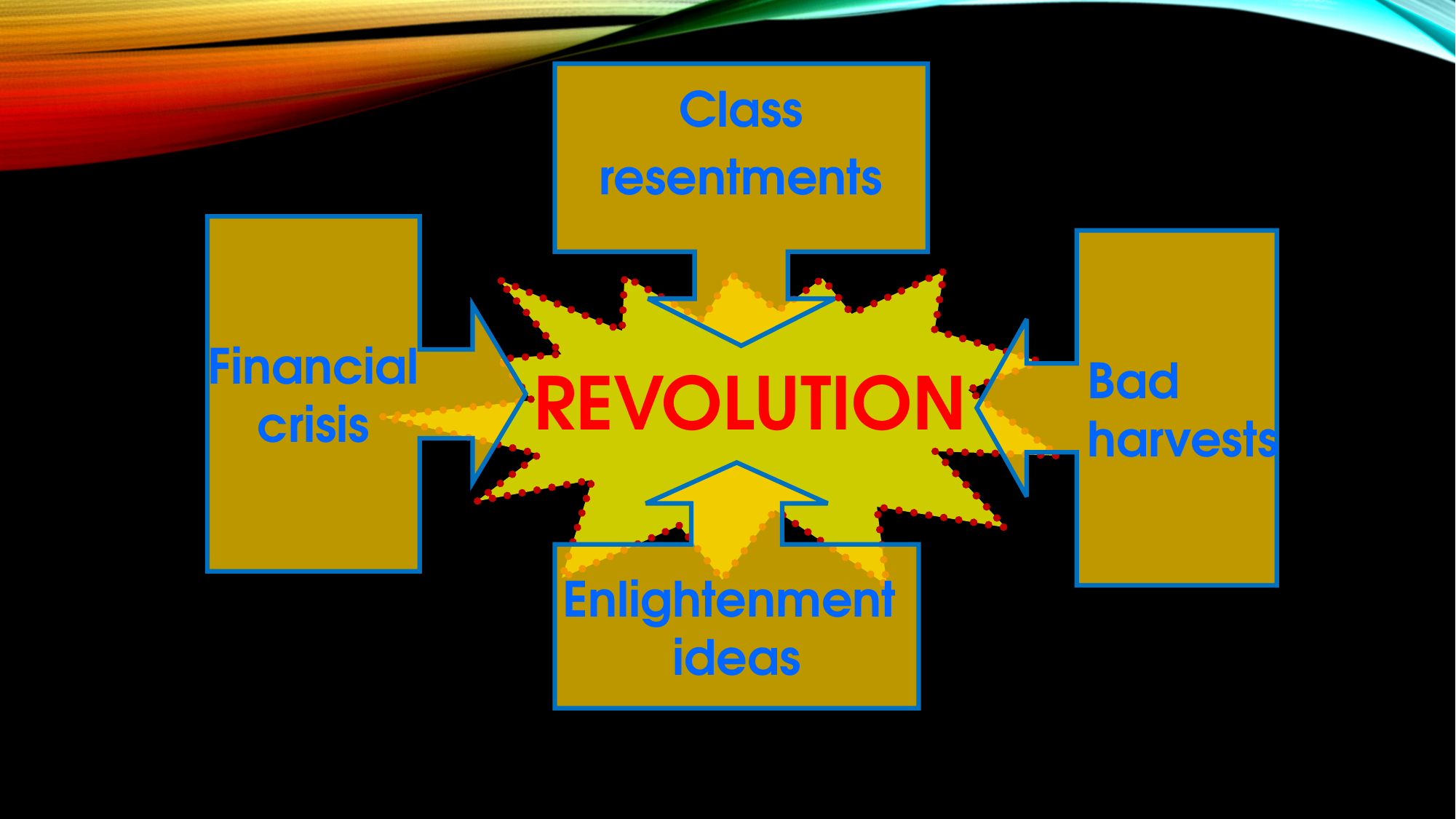

Class
resentments

Financial
crisis

Bad
harvests
# Revolution
Enlightenment
ideas